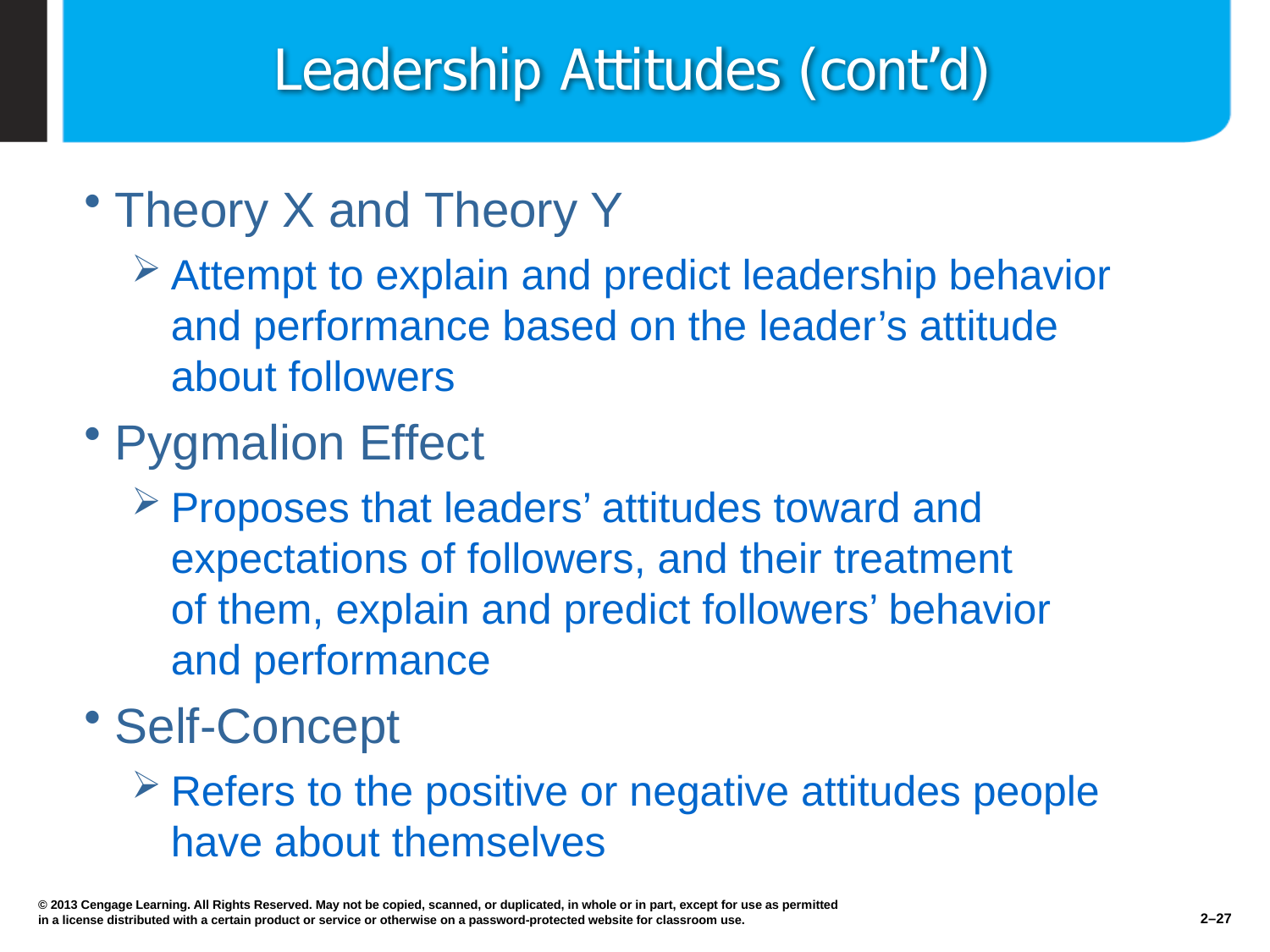

# Leadership Attitudes (cont’d)
Theory X and Theory Y
Attempt to explain and predict leadership behavior and performance based on the leader’s attitude about followers
Pygmalion Effect
Proposes that leaders’ attitudes toward and expectations of followers, and their treatment
of them, explain and predict followers’ behavior
and performance
Self-Concept
Refers to the positive or negative attitudes people have about themselves
© 2013 Cengage Learning. All Rights Reserved. May not be copied, scanned, or duplicated, in whole or in part, except for use as permitted in a license distributed with a certain product or service or otherwise on a password-protected website for classroom use.
2–27